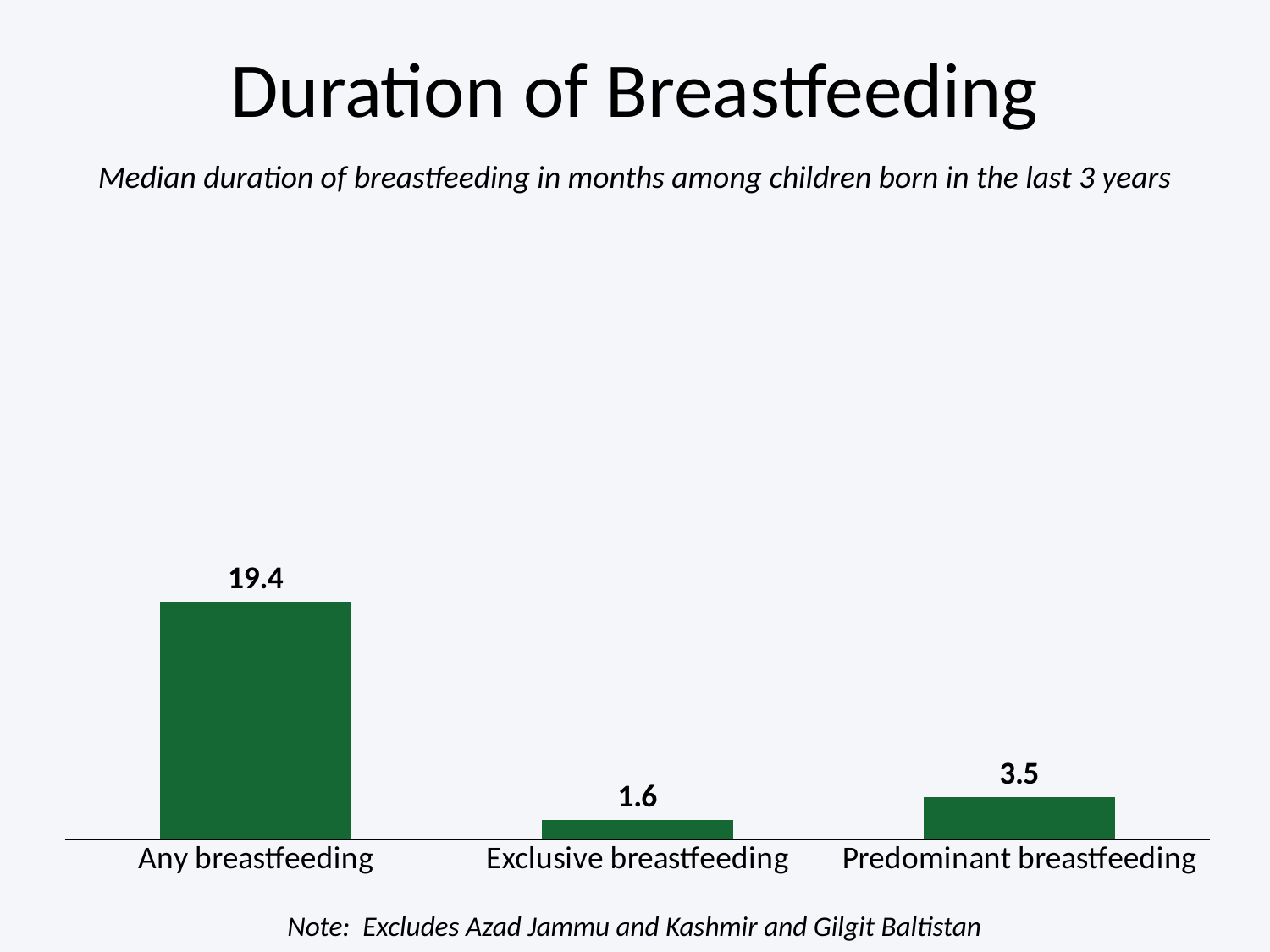

# Duration of Breastfeeding
Median duration of breastfeeding in months among children born in the last 3 years

### Chart

| Category | Series 1 |
|---|---|
| Any breastfeeding | 19.4 |
| Exclusive breastfeeding | 1.6 |
| Predominant breastfeeding | 3.5 |
Note:  Excludes Azad Jammu and Kashmir and Gilgit Baltistan